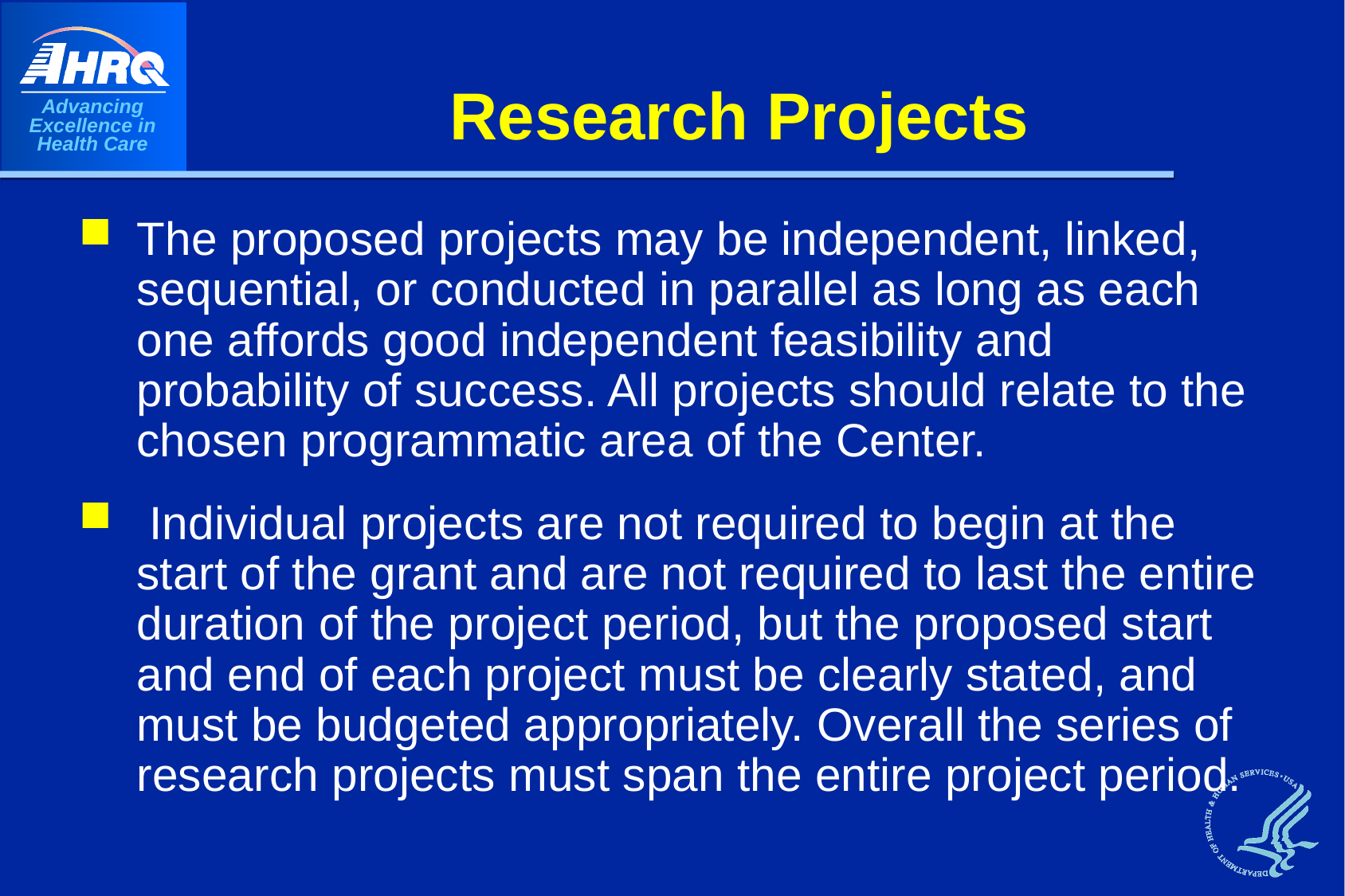

# Research Projects
The proposed projects may be independent, linked, sequential, or conducted in parallel as long as each one affords good independent feasibility and probability of success. All projects should relate to the chosen programmatic area of the Center.

 Individual projects are not required to begin at the start of the grant and are not required to last the entire duration of the project period, but the proposed start and end of each project must be clearly stated, and must be budgeted appropriately. Overall the series of research projects must span the entire project period.